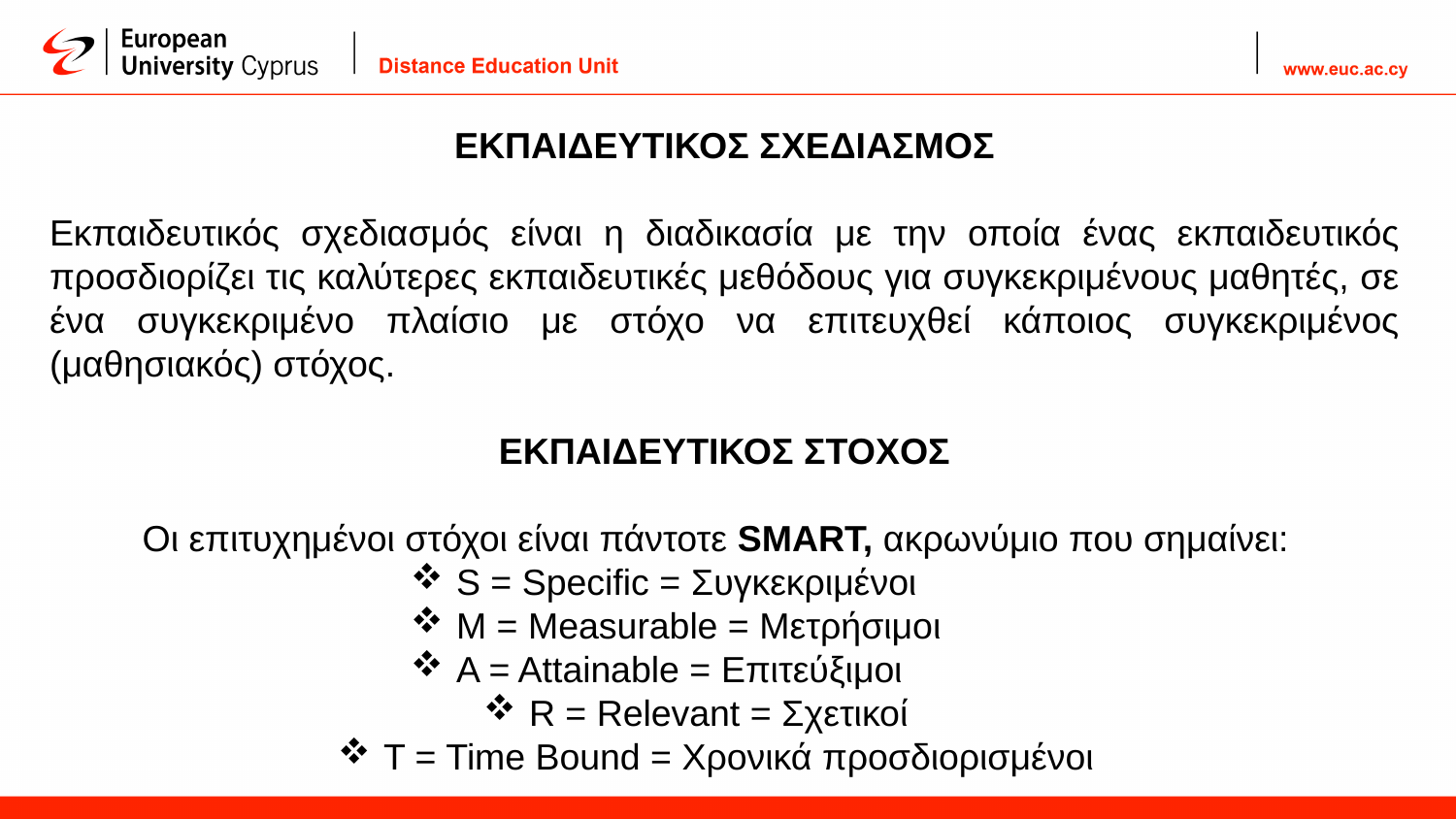

ΕΚΠΑΙΔΕΥΤΙΚΟΣ ΣΧΕΔΙΑΣΜΟΣ

Εκπαιδευτικός σχεδιασμός είναι η διαδικασία με την οποία ένας εκπαιδευτικός προσδιορίζει τις καλύτερες εκπαιδευτικές μεθόδους για συγκεκριμένους μαθητές, σε ένα συγκεκριμένο πλαίσιο με στόχο να επιτευχθεί κάποιος συγκεκριμένος (μαθησιακός) στόχος.

ΕΚΠΑΙΔΕΥΤΙΚΟΣ ΣΤΟΧΟΣ

Οι επιτυχημένοι στόχοι είναι πάντοτε SMART, ακρωνύμιο που σημαίνει:
S = Specific = Συγκεκριμένοι
Μ = Measurable = Μετρήσιμοι
A = Attainable = Επιτεύξιμοι
R = Relevant = Σχετικοί
T = Time Bound = Χρονικά προσδιορισμένοι